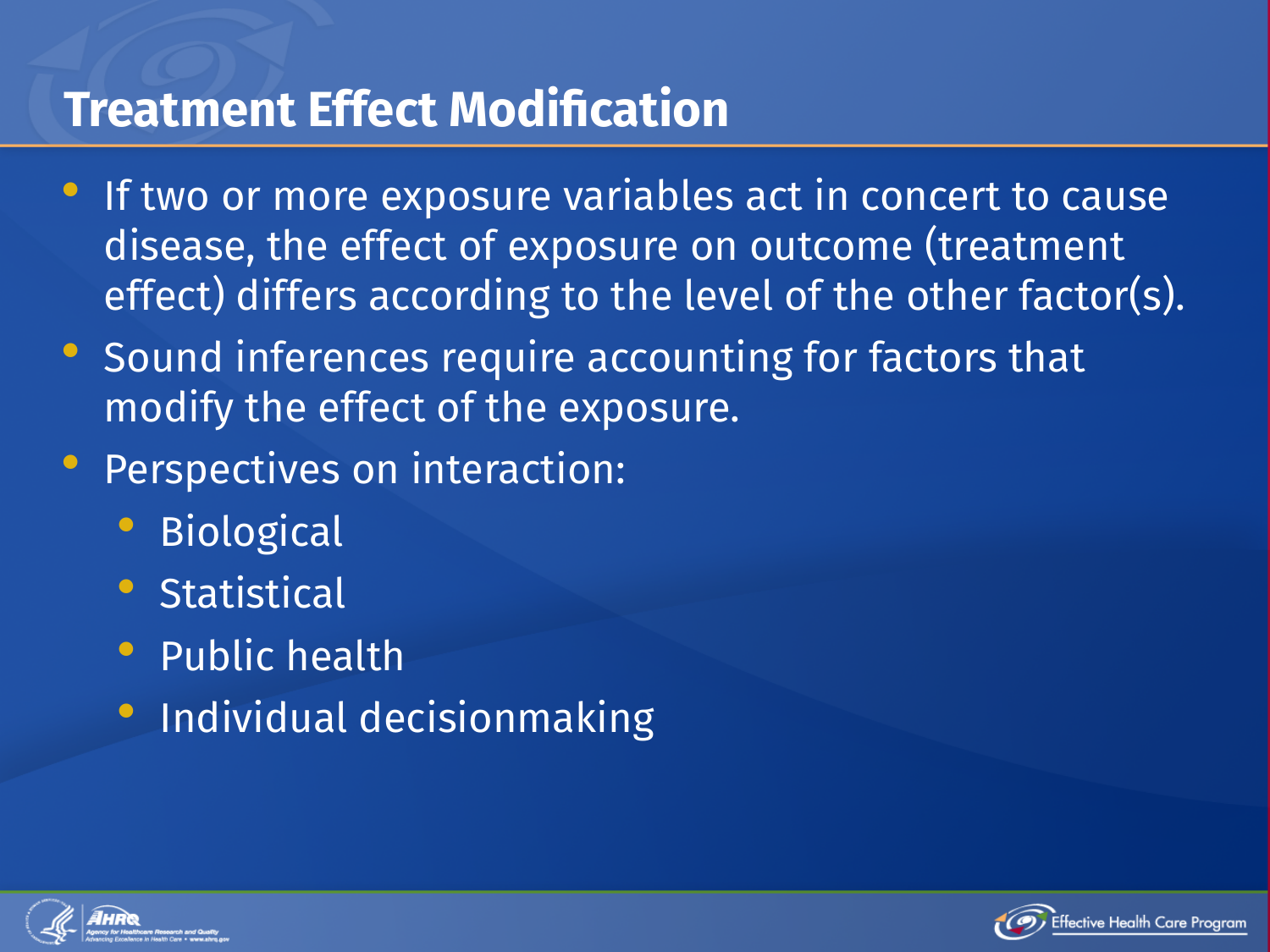

# Treatment Effect Modification
If two or more exposure variables act in concert to cause disease, the effect of exposure on outcome (treatment effect) differs according to the level of the other factor(s).
Sound inferences require accounting for factors that modify the effect of the exposure.
Perspectives on interaction:
Biological
Statistical
Public health
Individual decisionmaking